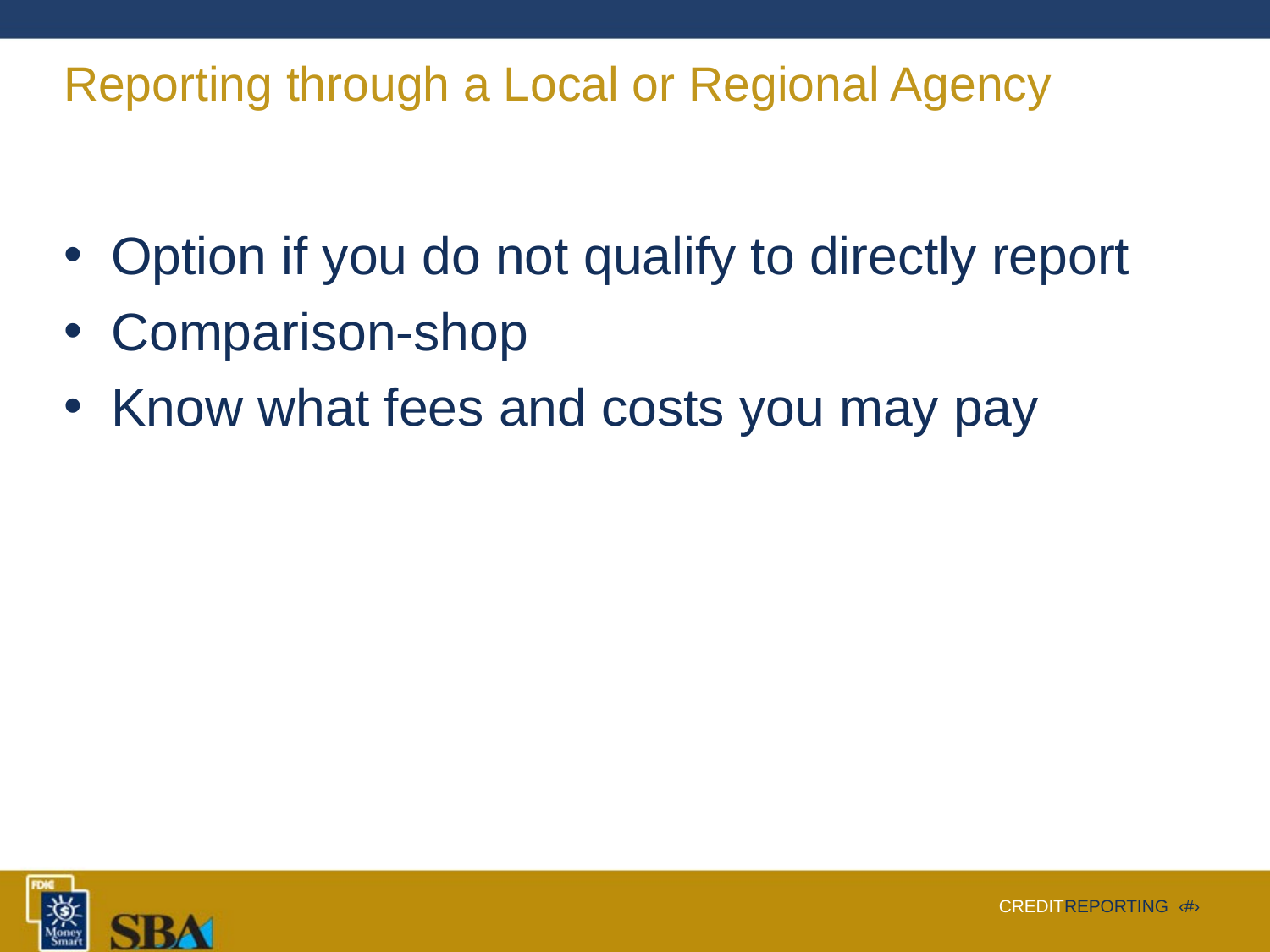

# Reporting through a Local or Regional Agency
Option if you do not qualify to directly report
Comparison-shop
Know what fees and costs you may pay